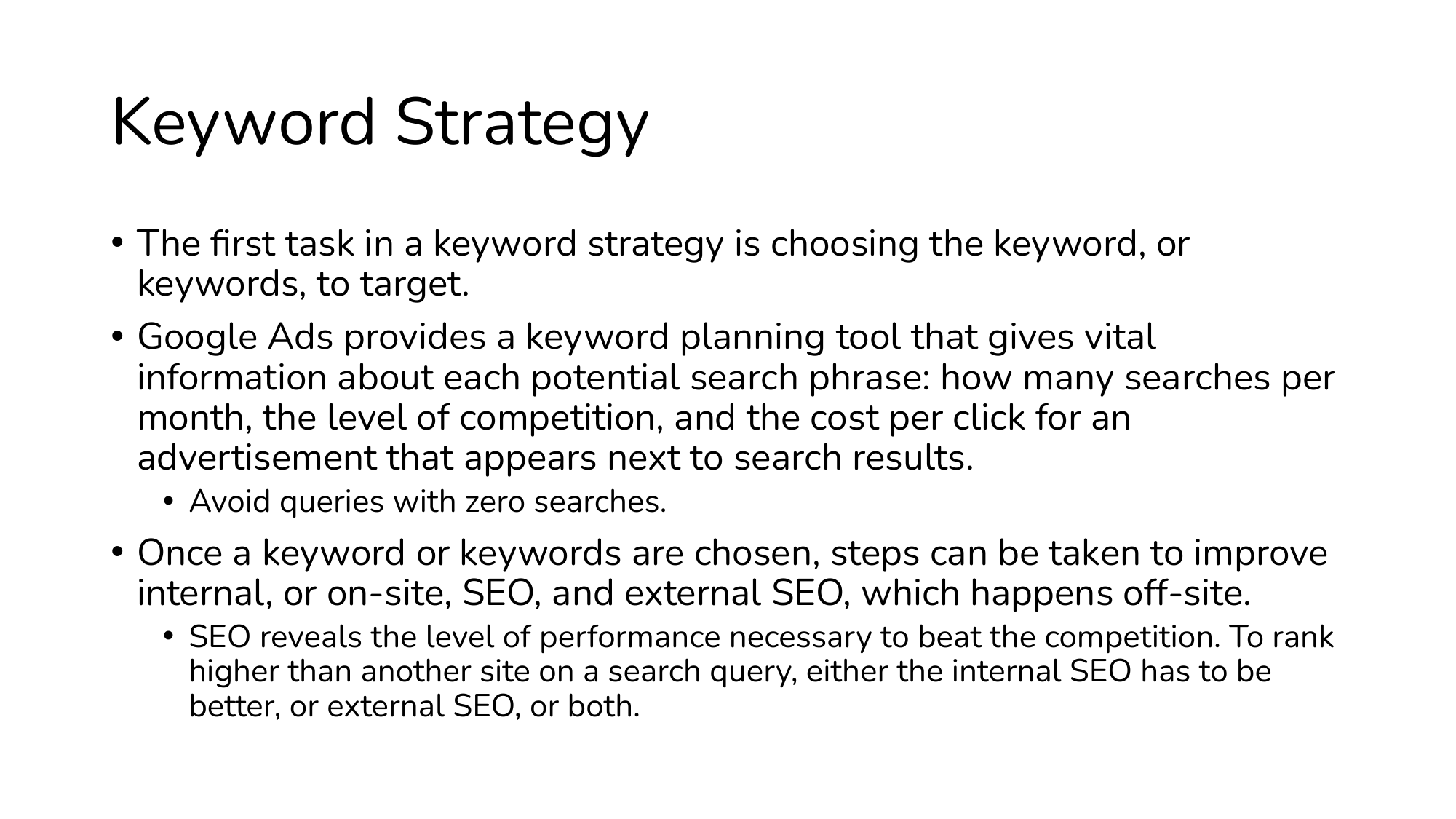

# Keyword Strategy
The first task in a keyword strategy is choosing the keyword, or keywords, to target.
Google Ads provides a keyword planning tool that gives vital information about each potential search phrase: how many searches per month, the level of competition, and the cost per click for an advertisement that appears next to search results.
Avoid queries with zero searches.
Once a keyword or keywords are chosen, steps can be taken to improve internal, or on-site, SEO, and external SEO, which happens off-site.
SEO reveals the level of performance necessary to beat the competition. To rank higher than another site on a search query, either the internal SEO has to be better, or external SEO, or both.